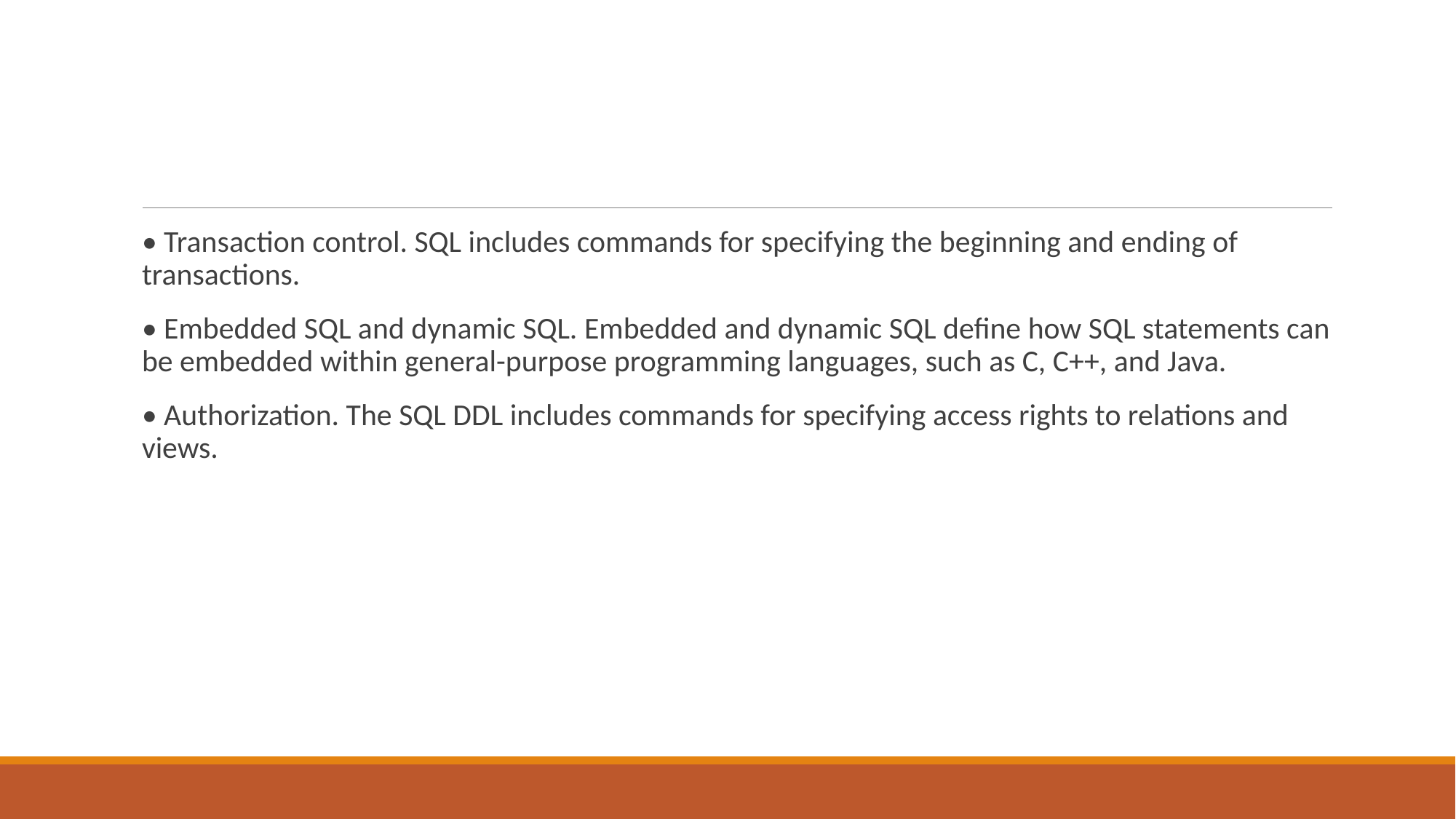

#
• Transaction control. SQL includes commands for specifying the beginning and ending of transactions.
• Embedded SQL and dynamic SQL. Embedded and dynamic SQL define how SQL statements can be embedded within general-purpose programming languages, such as C, C++, and Java.
• Authorization. The SQL DDL includes commands for specifying access rights to relations and views.